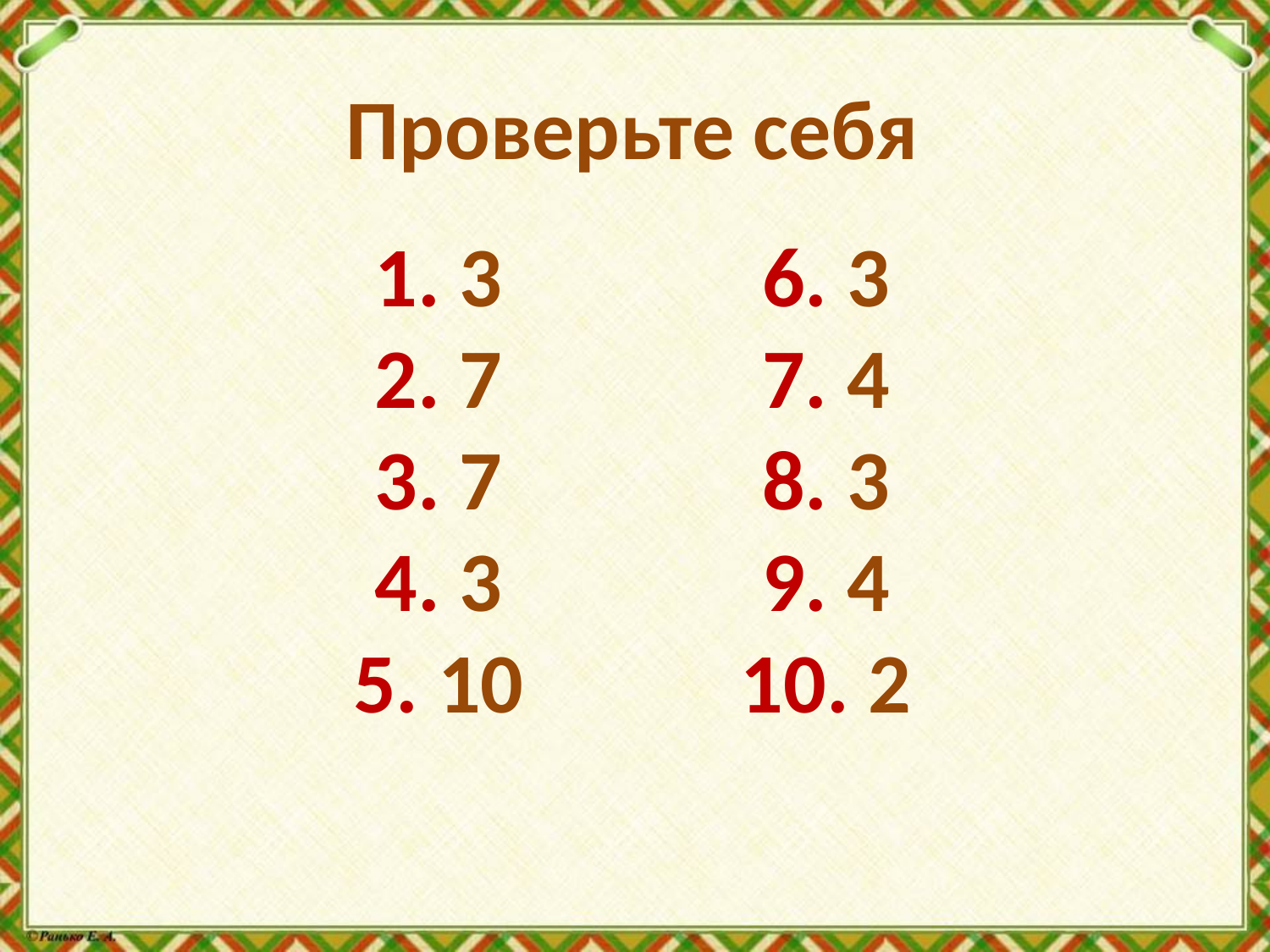

Проверьте себя
1. 3
2. 7
3. 7
4. 3
5. 10
6. 3
7. 4
8. 3
9. 4
10. 2